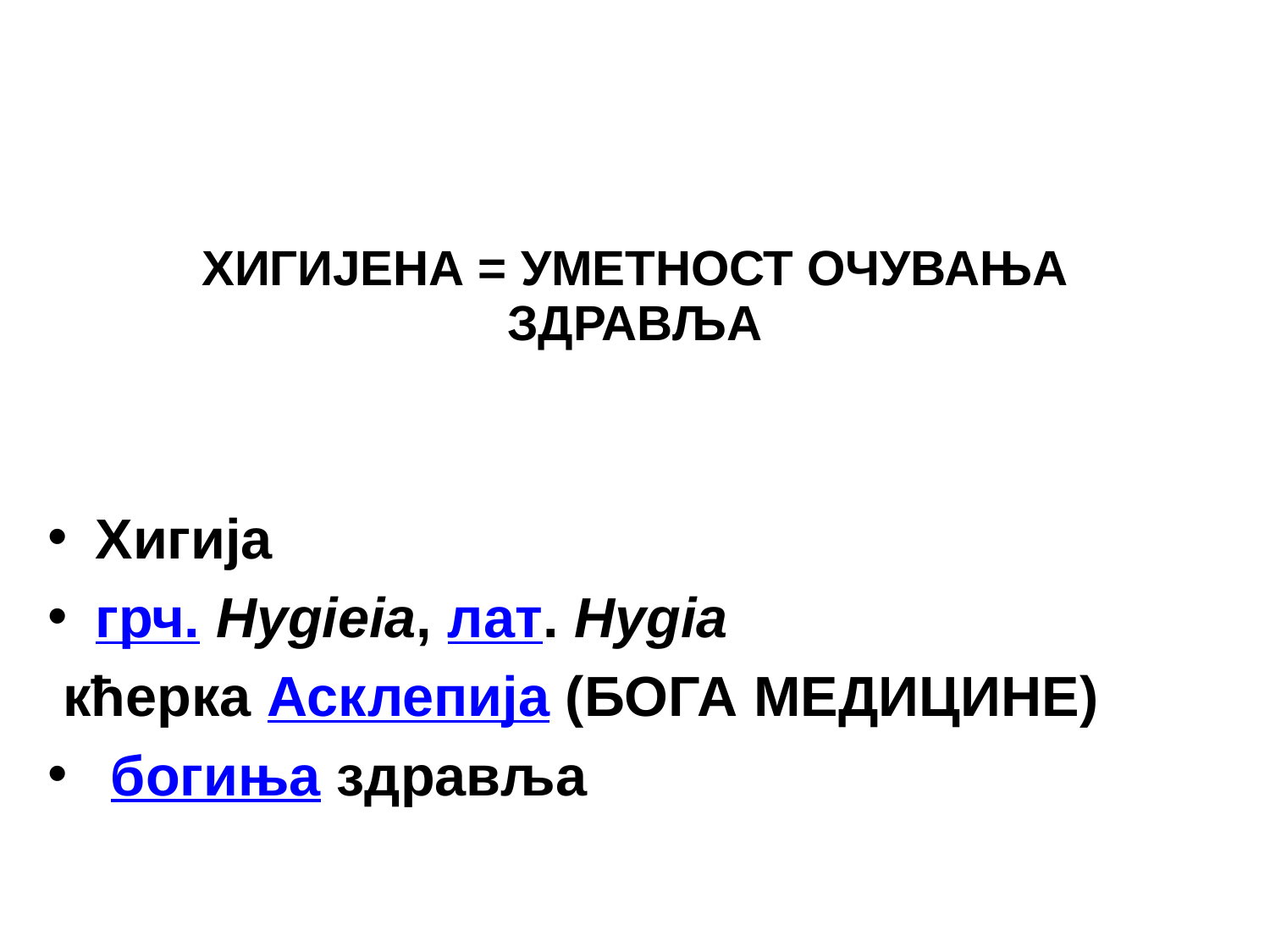

ХИГИЈЕНА = УМЕТНОСТ ОЧУВАЊА ЗДРАВЉА
Хигија
грч. Hygieia, лат. Hygia
 кћерка Асклепија (БОГА МЕДИЦИНЕ)
 богиња здравља